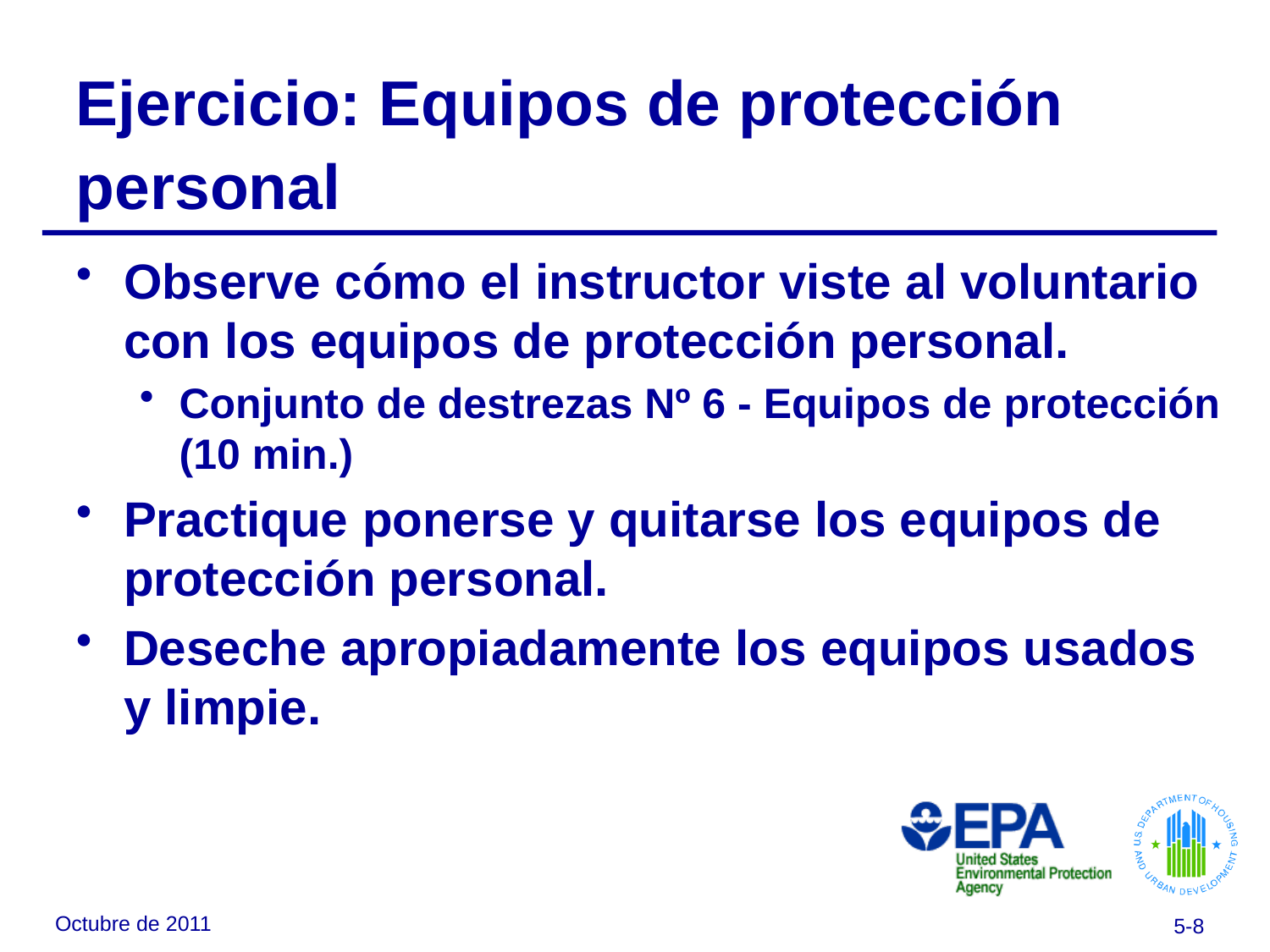

Ejercicio: Equipos de protección personal
Observe cómo el instructor viste al voluntario con los equipos de protección personal.
Conjunto de destrezas Nº 6 - Equipos de protección (10 min.)
Practique ponerse y quitarse los equipos de protección personal.
Deseche apropiadamente los equipos usados y limpie.
Octubre de 2011
5-8